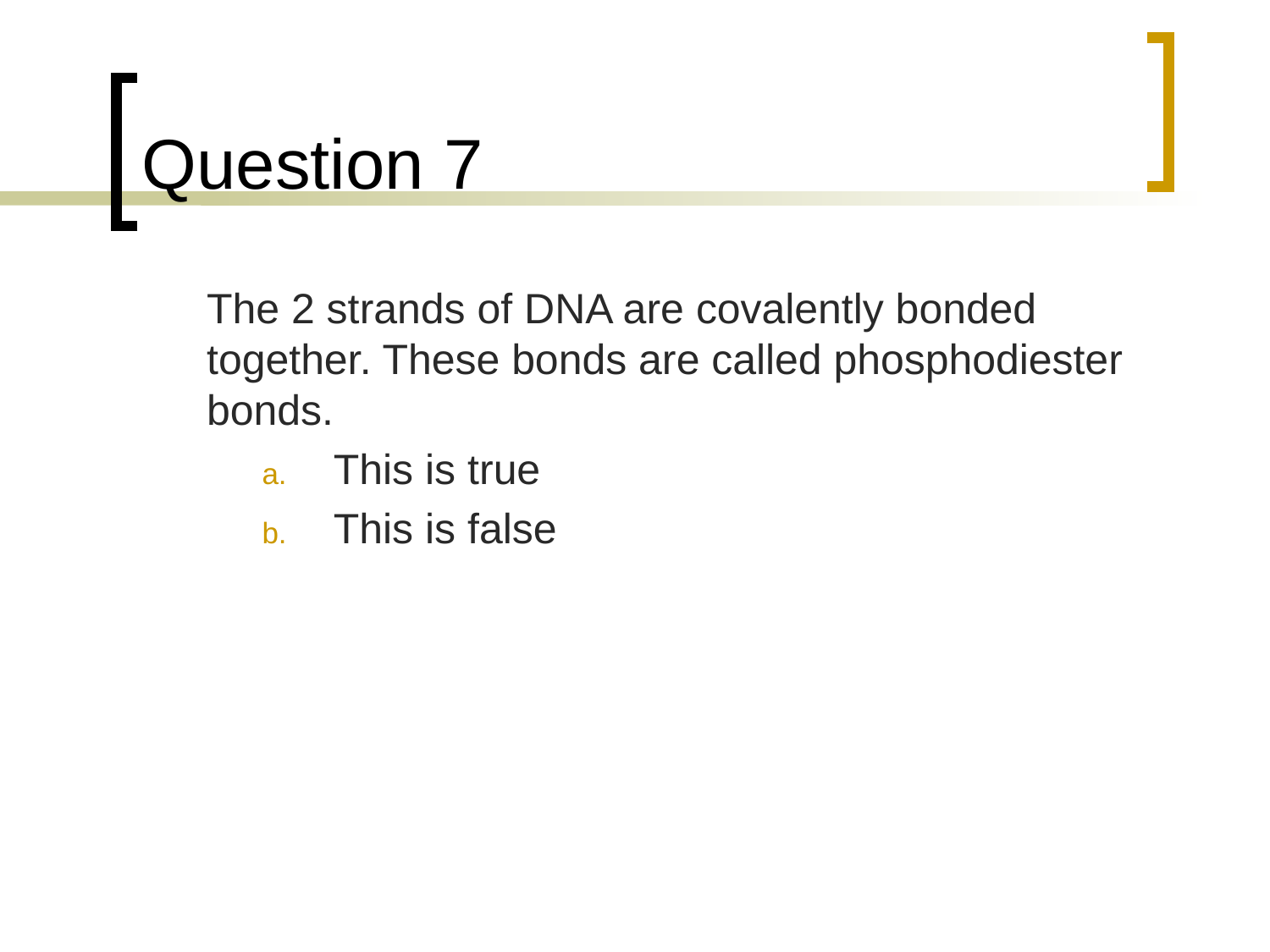

# Question 7
	The 2 strands of DNA are covalently bonded together. These bonds are called phosphodiester bonds.
This is true
This is false